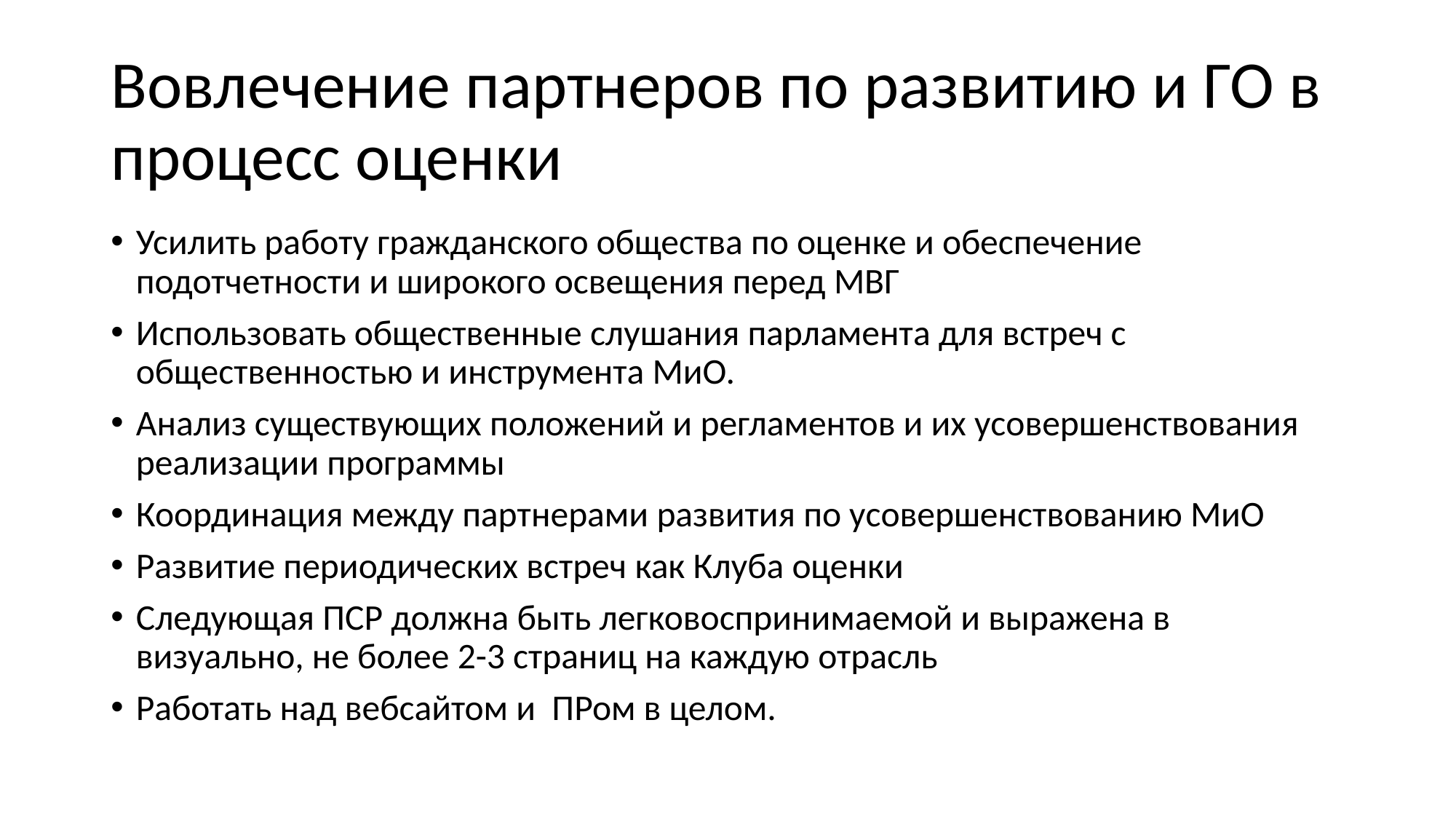

# Вовлечение партнеров по развитию и ГО в процесс оценки
Усилить работу гражданского общества по оценке и обеспечение подотчетности и широкого освещения перед МВГ
Использовать общественные слушания парламента для встреч с общественностью и инструмента МиО.
Анализ существующих положений и регламентов и их усовершенствования реализации программы
Координация между партнерами развития по усовершенствованию МиО
Развитие периодических встреч как Клуба оценки
Следующая ПСР должна быть легковоспринимаемой и выражена в визуально, не более 2-3 страниц на каждую отрасль
Работать над вебсайтом и  ПРом в целом.